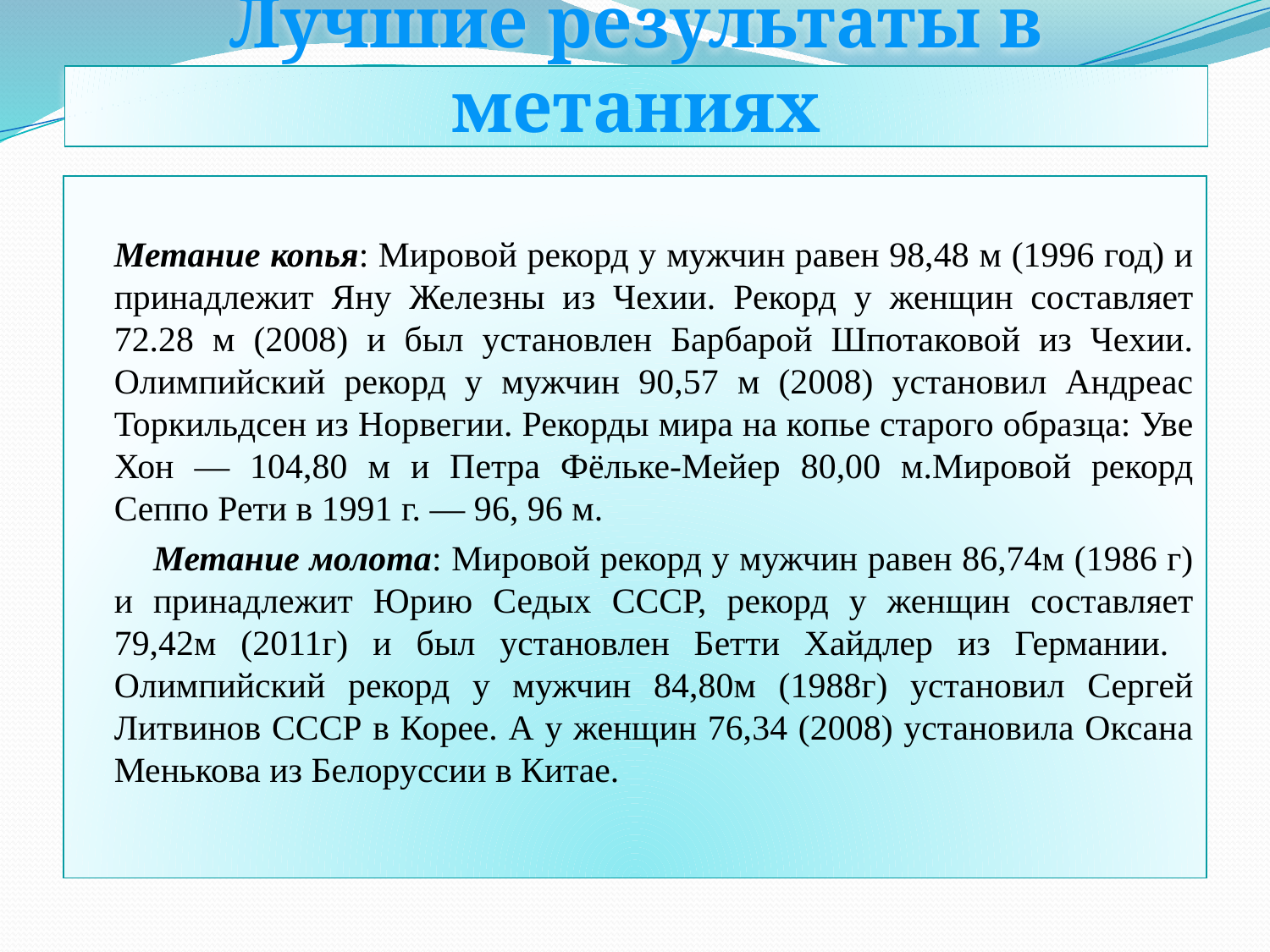

# Лучшие результаты в метаниях

	Метание копья: Мировой рекорд у мужчин равен 98,48 м (1996 год) и принадлежит Яну Железны из Чехии. Рекорд у женщин составляет 72.28 м (2008) и был установлен Барбарой Шпотаковой из Чехии. Олимпийский рекорд у мужчин 90,57 м (2008) установил Андреас Торкильдсен из Норвегии. Рекорды мира на копье старого образца: Уве Хон — 104,80 м и Петра Фёльке-Мейер 80,00 м.Мировой рекорд Сеппо Рети в 1991 г. — 96, 96 м.
    Метание молота: Мировой рекорд у мужчин равен 86,74м (1986 г) и принадлежит Юрию Седых СССР, рекорд у женщин составляет 79,42м (2011г) и был установлен Бетти Хайдлер из Германии.
Олимпийский рекорд у мужчин 84,80м (1988г) установил Сергей Литвинов СССР в Корее. А у женщин 76,34 (2008) установила Оксана Менькова из Белоруссии в Китае.